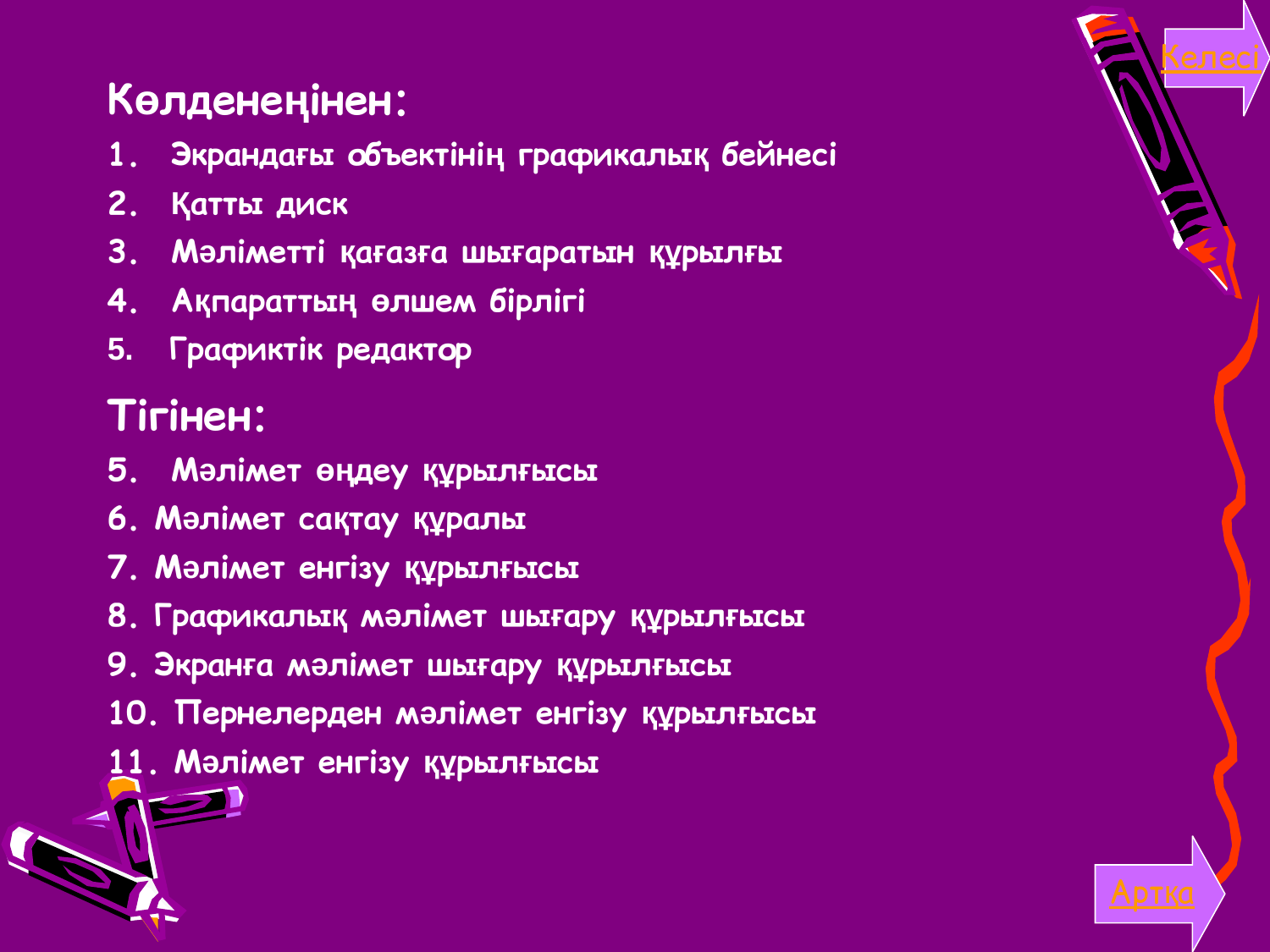

Келесі
Көлденеңінен:
Экрандағы объектінің графикалық бейнесі
Қатты диск
Мәліметті қағазға шығаратын құрылғы
Ақпараттың өлшем бірлігі
5.    Графиктік редактор
Тігінен:
Мәлімет өңдеу құрылғысы
6. Мәлімет сақтау құралы
7. Мәлімет енгізу құрылғысы
8. Графикалық мәлімет шығару құрылғысы
9. Экранға мәлімет шығару құрылғысы
10. Пернелерден мәлімет енгізу құрылғысы
11. Мәлімет енгізу құрылғысы

Артқа